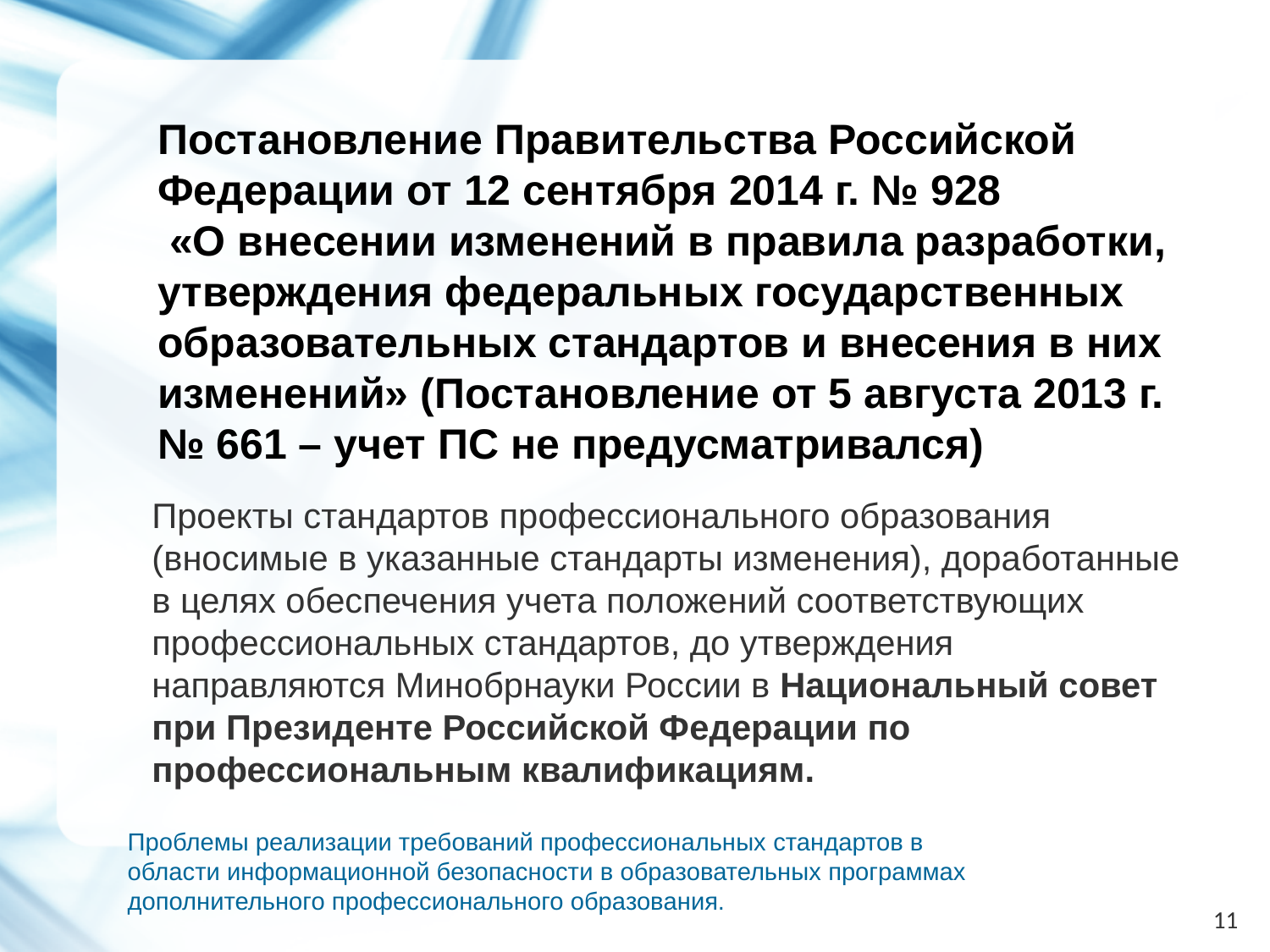

# Постановление Правительства Российской Федерации от 12 сентября 2014 г. № 928                     «О внесении изменений в правила разработки, утверждения федеральных государственных образовательных стандартов и внесения в них изменений» (Постановление от 5 августа 2013 г. № 661 – учет ПС не предусматривался)
Проекты стандартов профессионального образования (вносимые в указанные стандарты изменения), доработанные в целях обеспечения учета положений соответствующих профессиональных стандартов, до утверждения направляются Минобрнауки России в Национальный совет при Президенте Российской Федерации по профессиональным квалификациям.
Проблемы реализации требований профессиональных стандартов в области информационной безопасности в образовательных программах дополнительного профессионального образования.
11